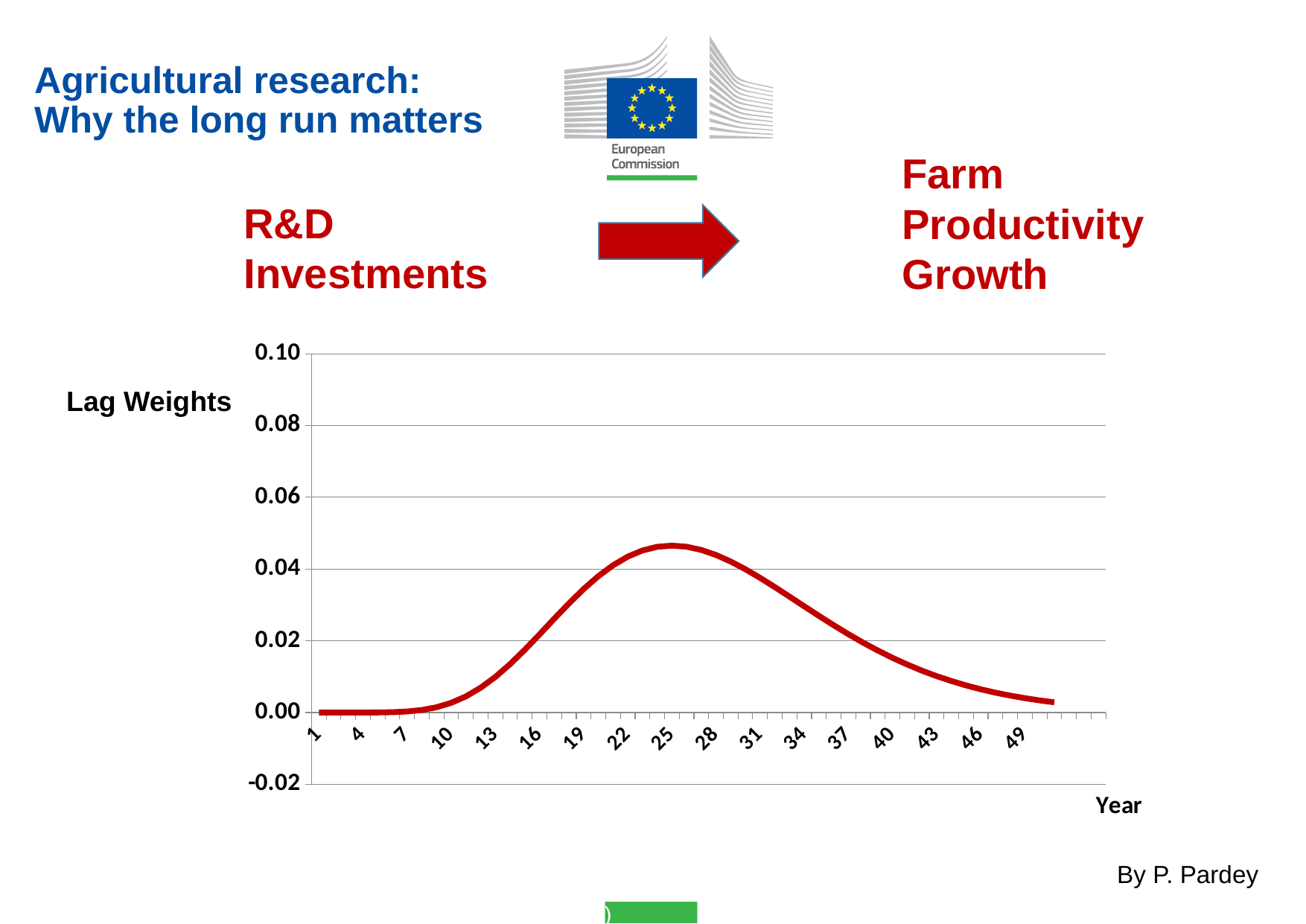

Agricultural research:
Why the long run matters
Farm Productivity Growth
R&D Investments

### Chart

| Category | gamma |
|---|---|
Lag Weights
Source: Alston, Anderson, James and Pardey (2010, 2011)
By P. Pardey